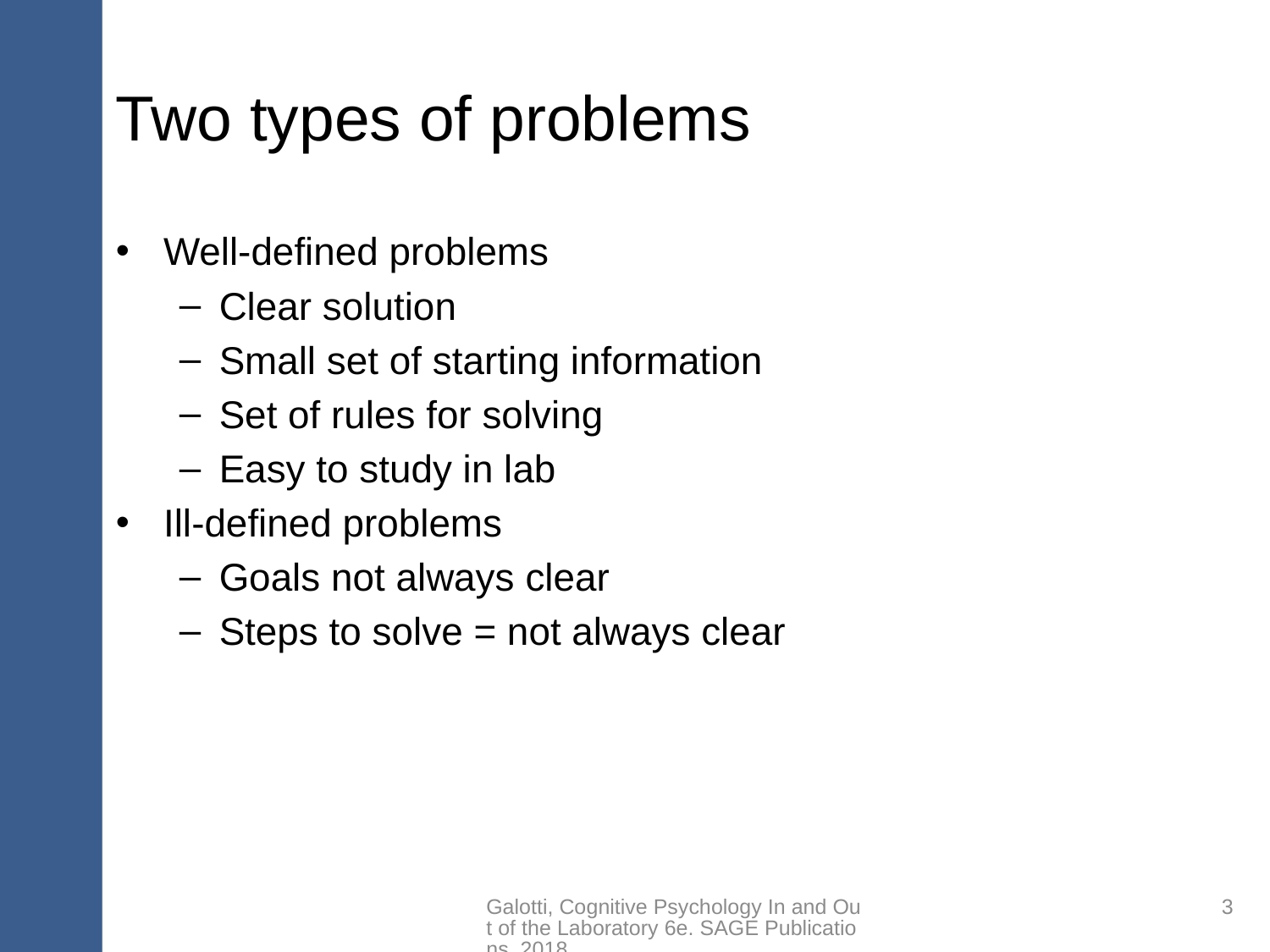

# Two types of problems
Well-defined problems
Clear solution
Small set of starting information
Set of rules for solving
Easy to study in lab
Ill-defined problems
Goals not always clear
Steps to solve = not always clear
Galotti, Cognitive Psychology In and Out of the Laboratory 6e. SAGE Publications, 2018.
3